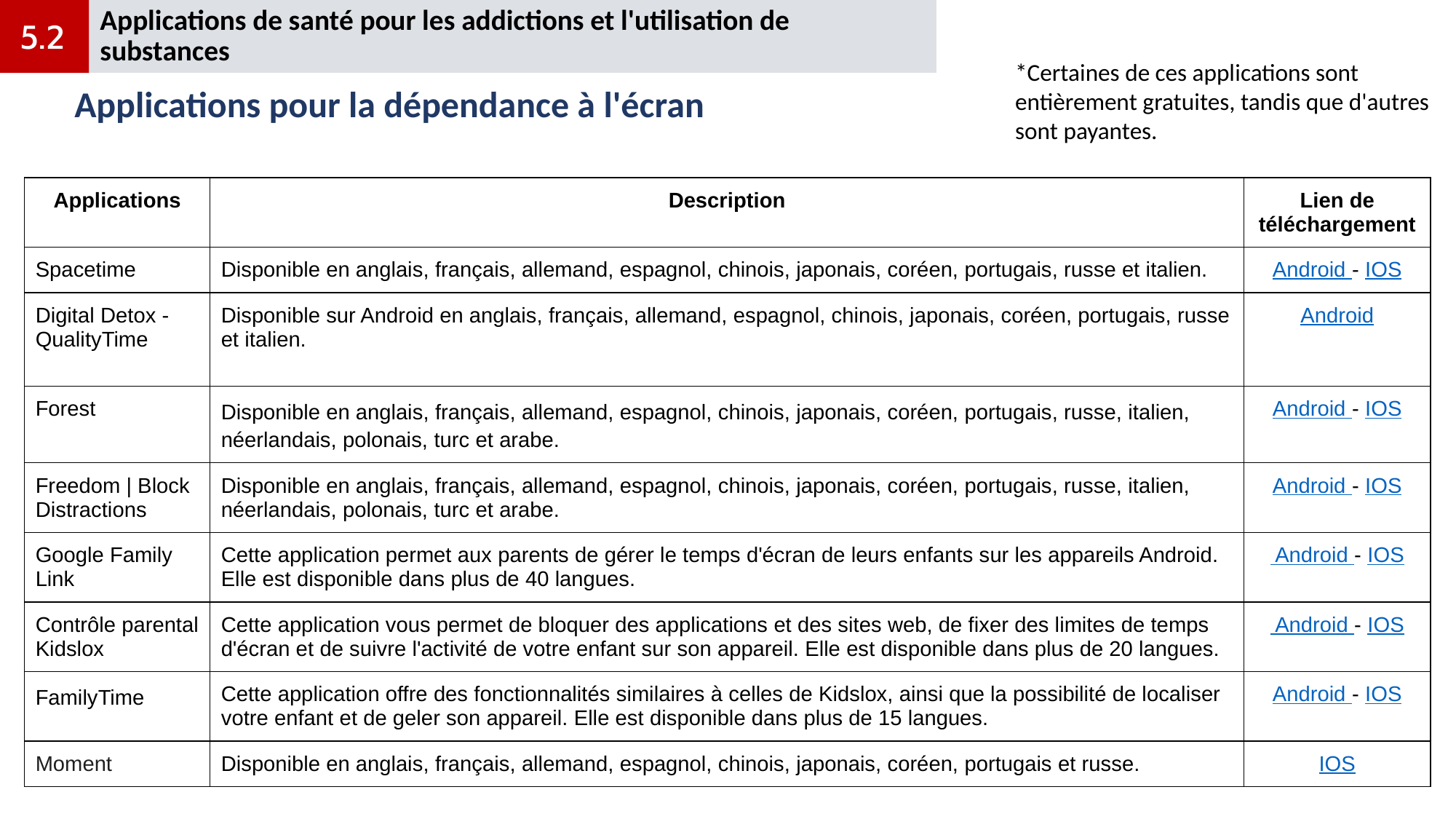

Applications de santé pour les addictions et l'utilisation de substances
5.2
*Certaines de ces applications sont entièrement gratuites, tandis que d'autres sont payantes.
# Applications pour la dépendance à l'écran
| Applications | Description | Lien de téléchargement |
| --- | --- | --- |
| Spacetime | Disponible en anglais, français, allemand, espagnol, chinois, japonais, coréen, portugais, russe et italien. | Android - IOS |
| Digital Detox - QualityTime | Disponible sur Android en anglais, français, allemand, espagnol, chinois, japonais, coréen, portugais, russe et italien. | Android |
| Forest | Disponible en anglais, français, allemand, espagnol, chinois, japonais, coréen, portugais, russe, italien, néerlandais, polonais, turc et arabe. | Android - IOS |
| Freedom | Block Distractions | Disponible en anglais, français, allemand, espagnol, chinois, japonais, coréen, portugais, russe, italien, néerlandais, polonais, turc et arabe. | Android - IOS |
| Google Family Link | Cette application permet aux parents de gérer le temps d'écran de leurs enfants sur les appareils Android. Elle est disponible dans plus de 40 langues. | Android - IOS |
| Contrôle parental Kidslox | Cette application vous permet de bloquer des applications et des sites web, de fixer des limites de temps d'écran et de suivre l'activité de votre enfant sur son appareil. Elle est disponible dans plus de 20 langues. | Android - IOS |
| FamilyTime | Cette application offre des fonctionnalités similaires à celles de Kidslox, ainsi que la possibilité de localiser votre enfant et de geler son appareil. Elle est disponible dans plus de 15 langues. | Android - IOS |
| Moment | Disponible en anglais, français, allemand, espagnol, chinois, japonais, coréen, portugais et russe. | IOS |